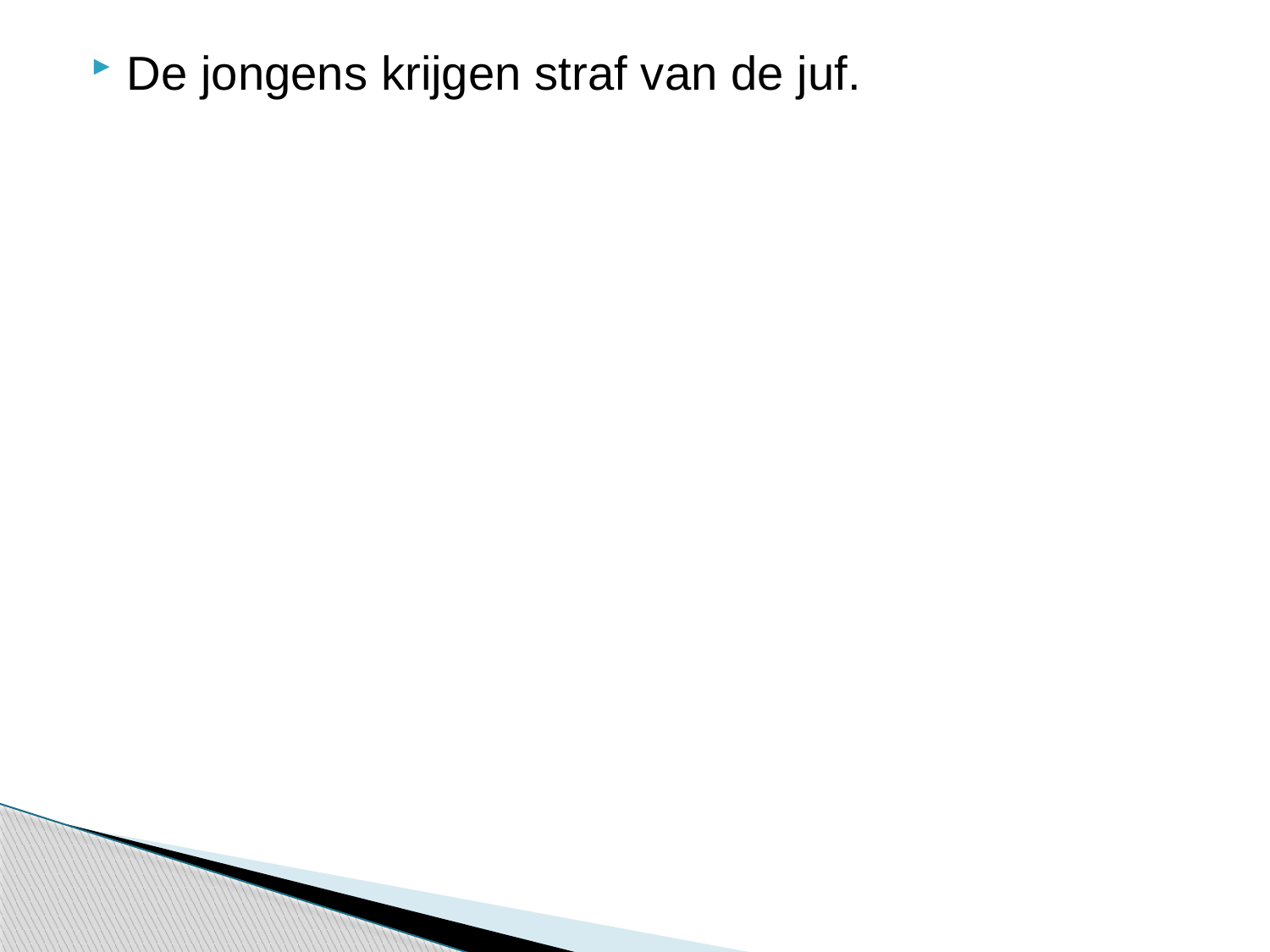

De jongens krijgen straf van de juf.
#